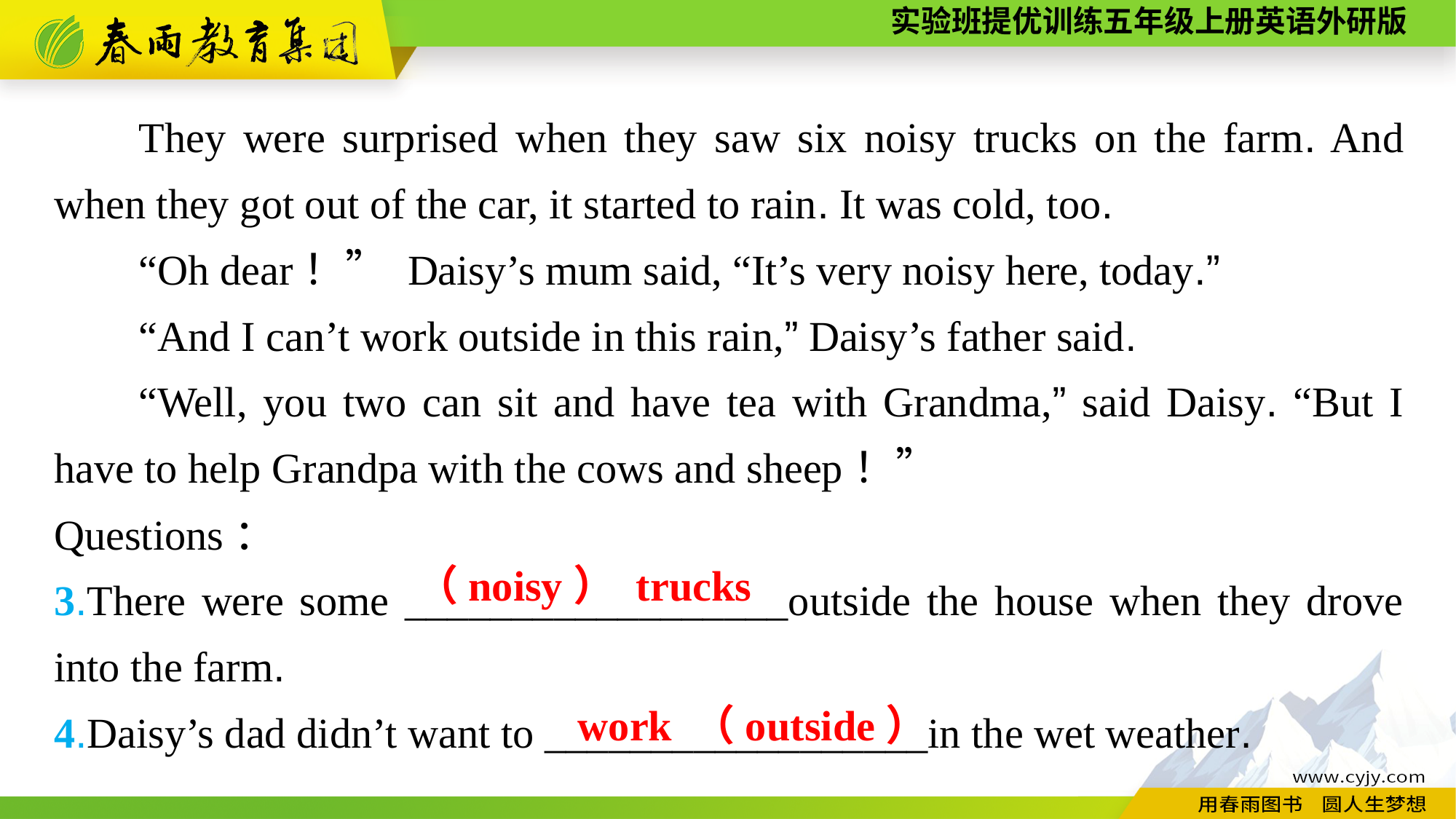

They were surprised when they saw six noisy trucks on the farm. And when they got out of the car, it started to rain. It was cold, too.
“Oh dear！” Daisy’s mum said, “It’s very noisy here, today.”
“And I can’t work outside in this rain,” Daisy’s father said.
“Well, you two can sit and have tea with Grandma,” said Daisy. “But I have to help Grandpa with the cows and sheep！”
Questions：
3.There were some __________________outside the house when they drove into the farm.
4.Daisy’s dad didn’t want to __________________in the wet weather.
（noisy） trucks
work （outside）